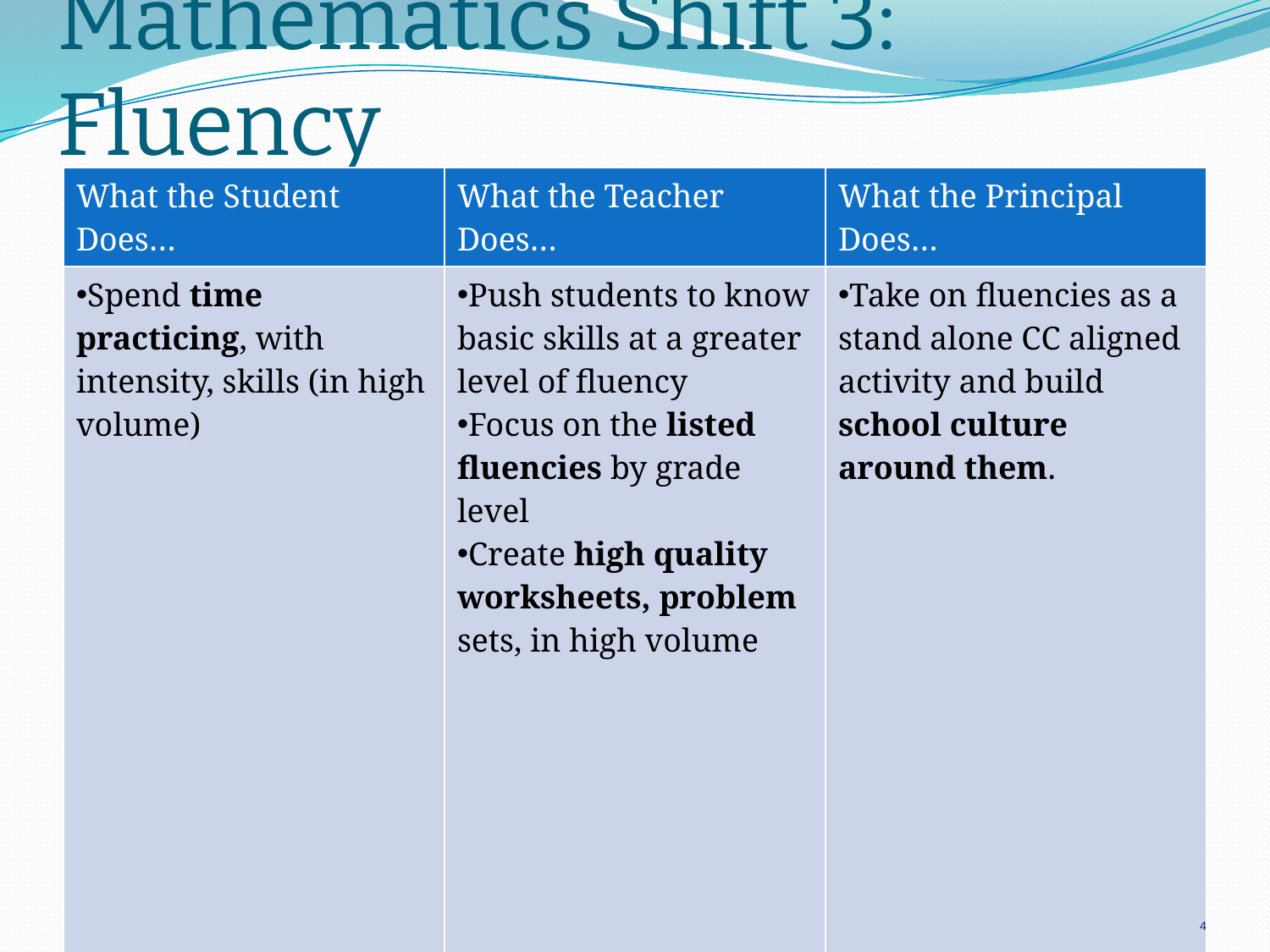

# Mathematics Shift 3: Fluency
| What the Student Does… | What the Teacher Does… | What the Principal Does… |
| --- | --- | --- |
| Spend time practicing, with intensity, skills (in high volume) | Push students to know basic skills at a greater level of fluency Focus on the listed fluencies by grade level Create high quality worksheets, problem sets, in high volume | Take on fluencies as a stand alone CC aligned activity and build school culture around them. |
4